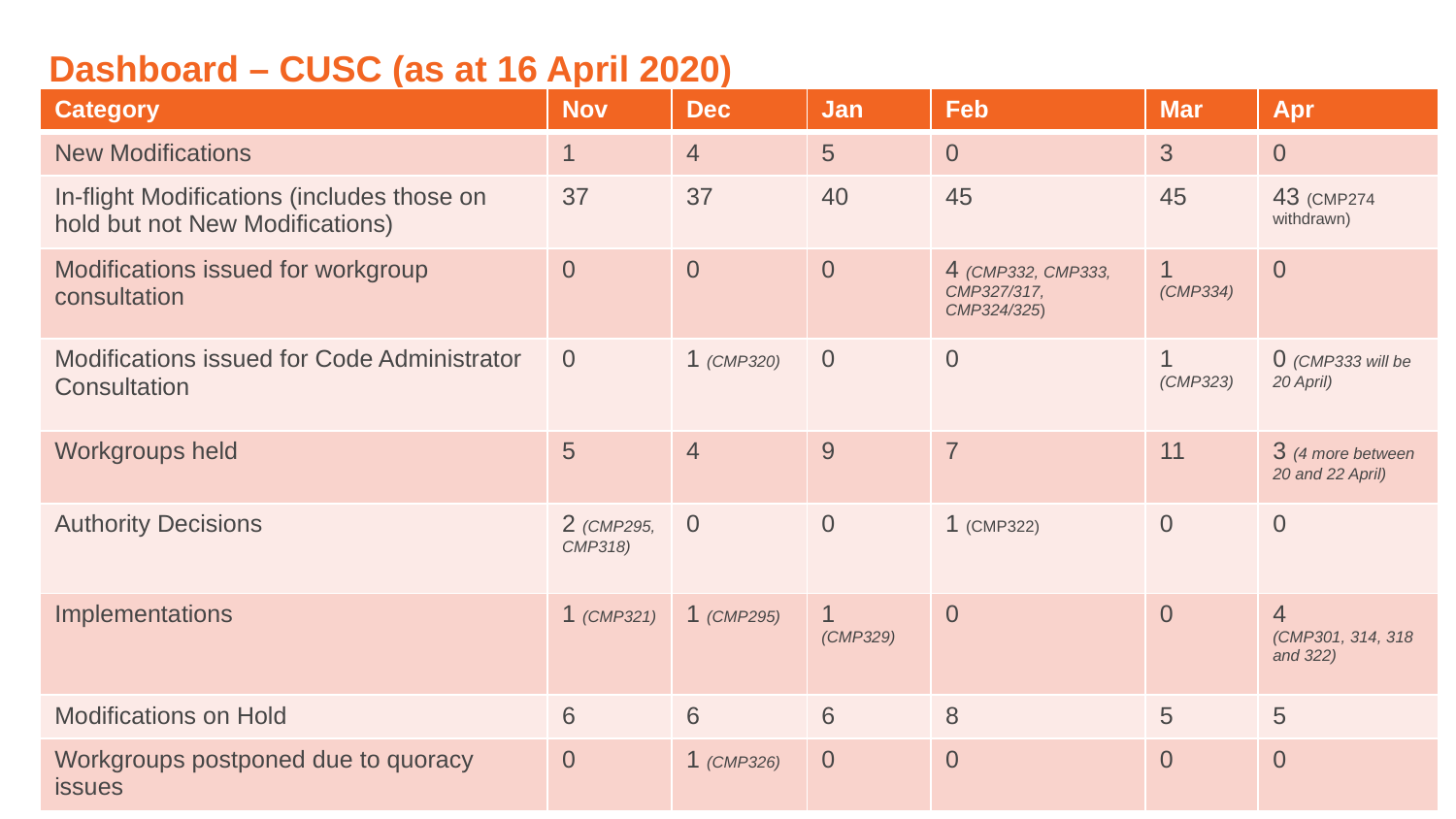

Dashboard – CUSC (as at 16 April 2020)
| Category | Nov | Dec | Jan | Feb | Mar | Apr |
| --- | --- | --- | --- | --- | --- | --- |
| New Modifications | 1 | 4 | 5 | 0 | 3 | 0 |
| In-flight Modifications (includes those on hold but not New Modifications) | 37 | 37 | 40 | 45 | 45 | 43 (CMP274 withdrawn) |
| Modifications issued for workgroup consultation | 0 | 0 | 0 | 4 (CMP332, CMP333, CMP327/317, CMP324/325) | 1 (CMP334) | 0 |
| Modifications issued for Code Administrator Consultation | 0 | 1 (CMP320) | 0 | 0 | 1 (CMP323) | 0 (CMP333 will be 20 April) |
| Workgroups held | 5 | 4 | 9 | 7 | 11 | 3 (4 more between 20 and 22 April) |
| Authority Decisions | 2 (CMP295, CMP318) | 0 | 0 | 1 (CMP322) | 0 | 0 |
| Implementations | 1 (CMP321) | 1 (CMP295) | 1 (CMP329) | 0 | 0 | 4 (CMP301, 314, 318 and 322) |
| Modifications on Hold | 6 | 6 | 6 | 8 | 5 | 5 |
| Workgroups postponed due to quoracy issues | 0 | 1 (CMP326) | 0 | 0 | 0 | 0 |